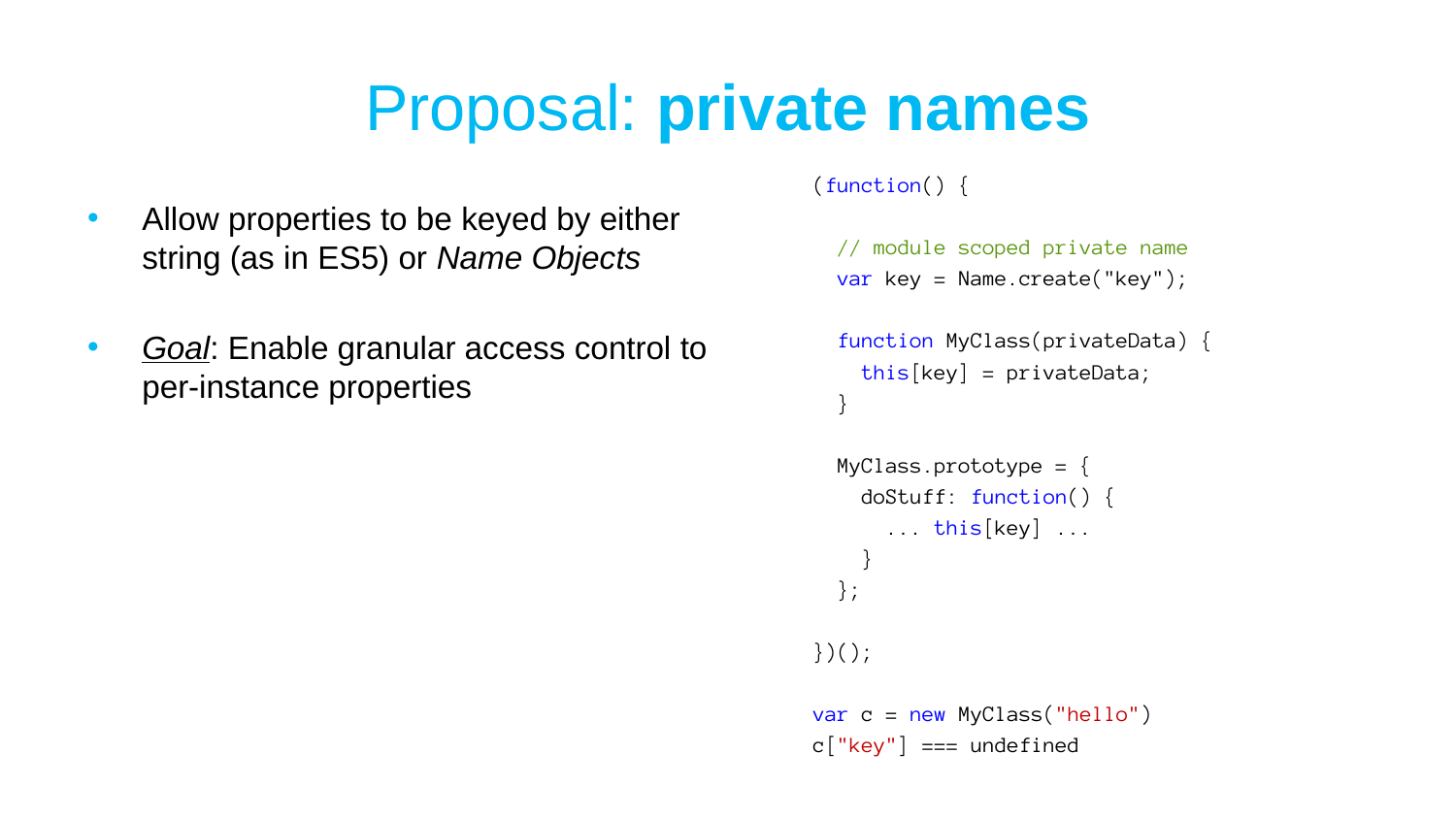

# Proposal: private names
(function() {

  // module scoped private name
  var key = Name.create("key");

  function MyClass(privateData) {
    this[key] = privateData;
  }

  MyClass.prototype = {
    doStuff: function() {
      ... this[key] ...
    }
  };

})();

var c = new MyClass("hello")
c["key"] === undefined
Allow properties to be keyed by either string (as in ES5) or Name Objects

Goal: Enable granular access control to per-instance properties